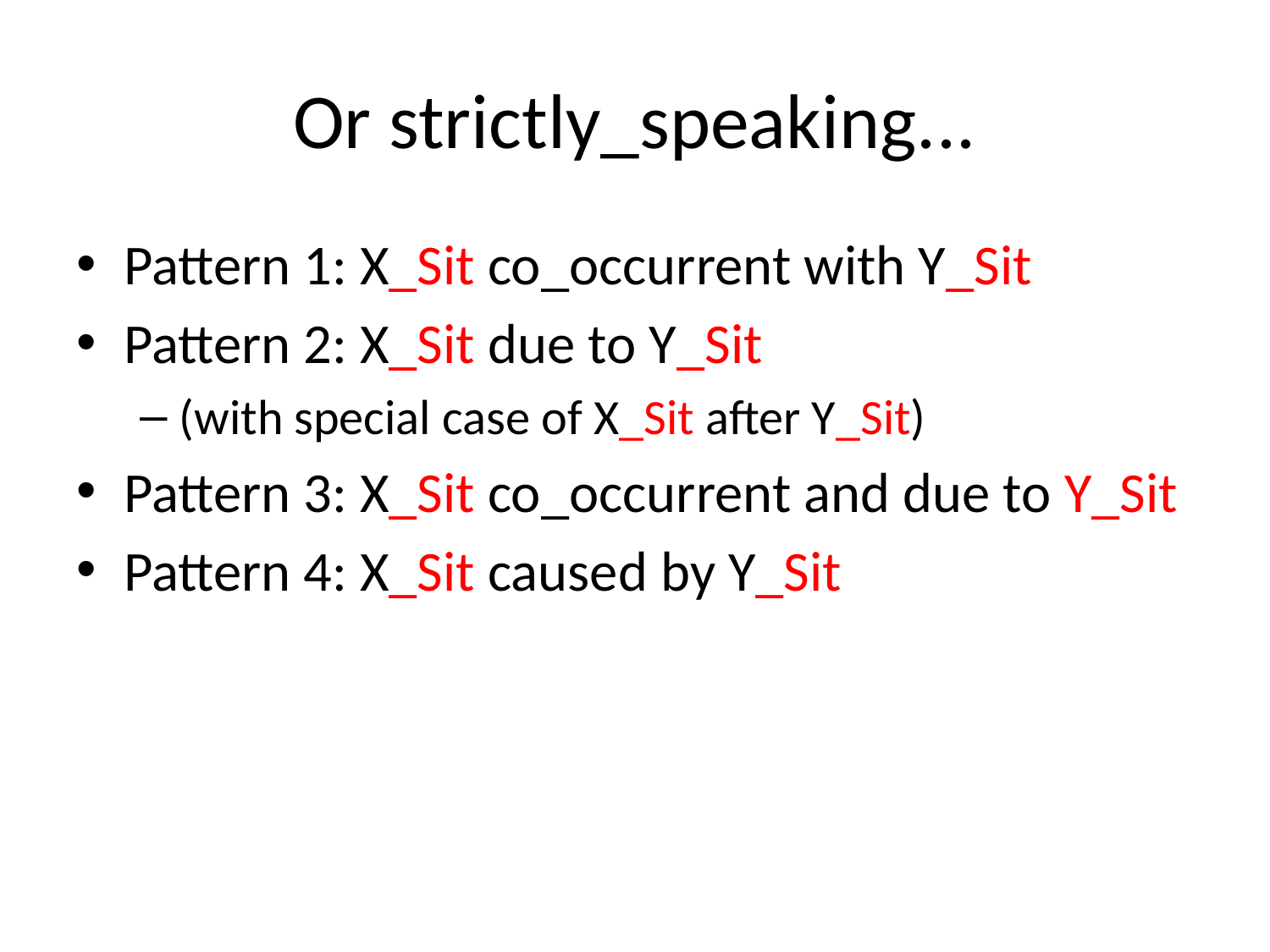

# Or strictly_speaking...
Pattern 1: X_Sit co_occurrent with Y_Sit
Pattern 2: X_Sit due to Y_Sit
(with special case of X_Sit after Y_Sit)
Pattern 3: X_Sit co_occurrent and due to Y_Sit
Pattern 4: X_Sit caused by Y_Sit